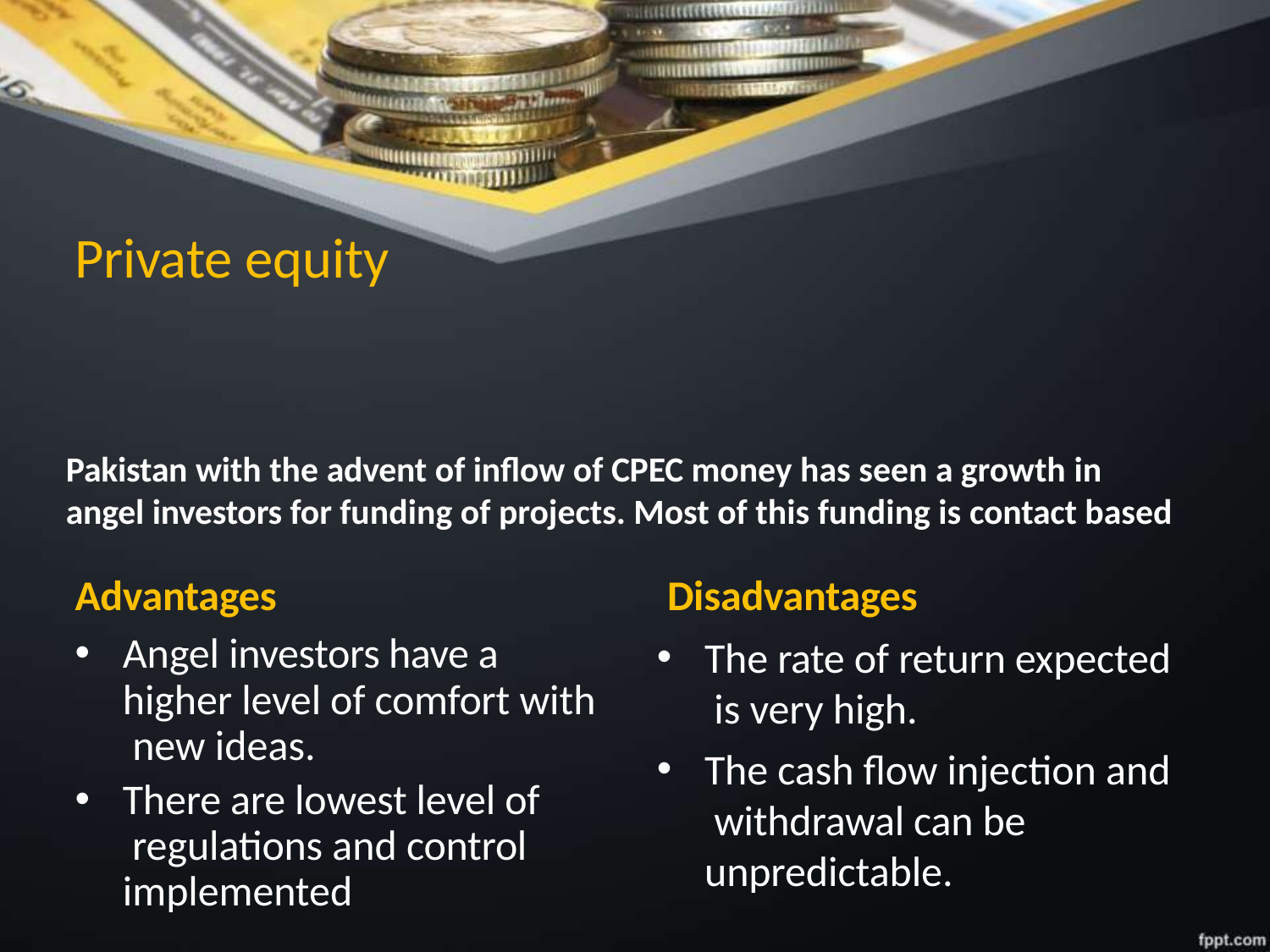

# Private equity
Pakistan with the advent of inflow of CPEC money has seen a growth in
angel investors for funding of projects. Most of this funding is contact based

Advantages	Disadvantages
Angel investors have a  higher level of comfort with  new ideas.
There are lowest level of  regulations and control  implemented
The rate of return expected  is very high.
The cash flow injection and  withdrawal can be  unpredictable.